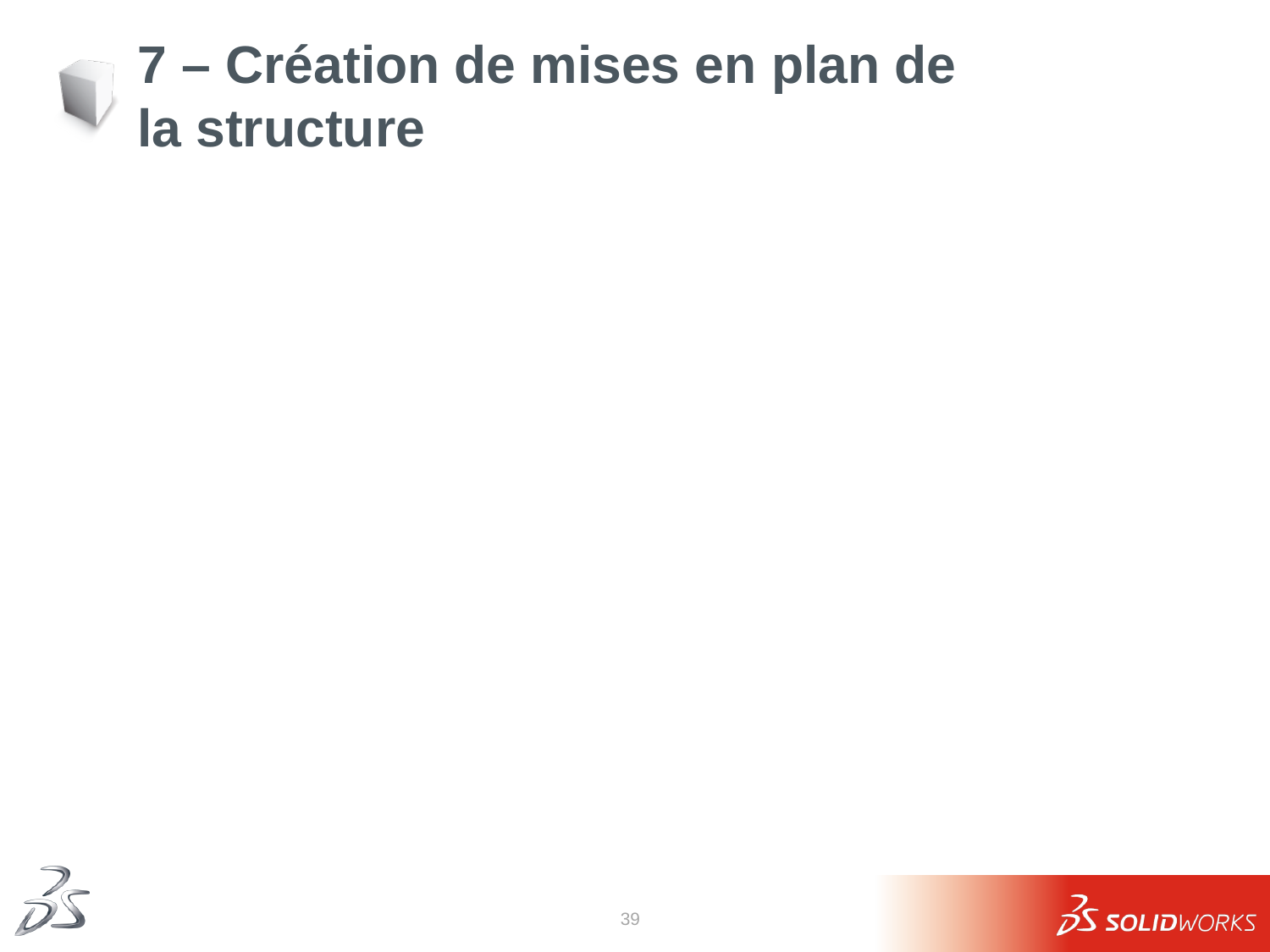

# 7 – Création de mises en plan de la structure